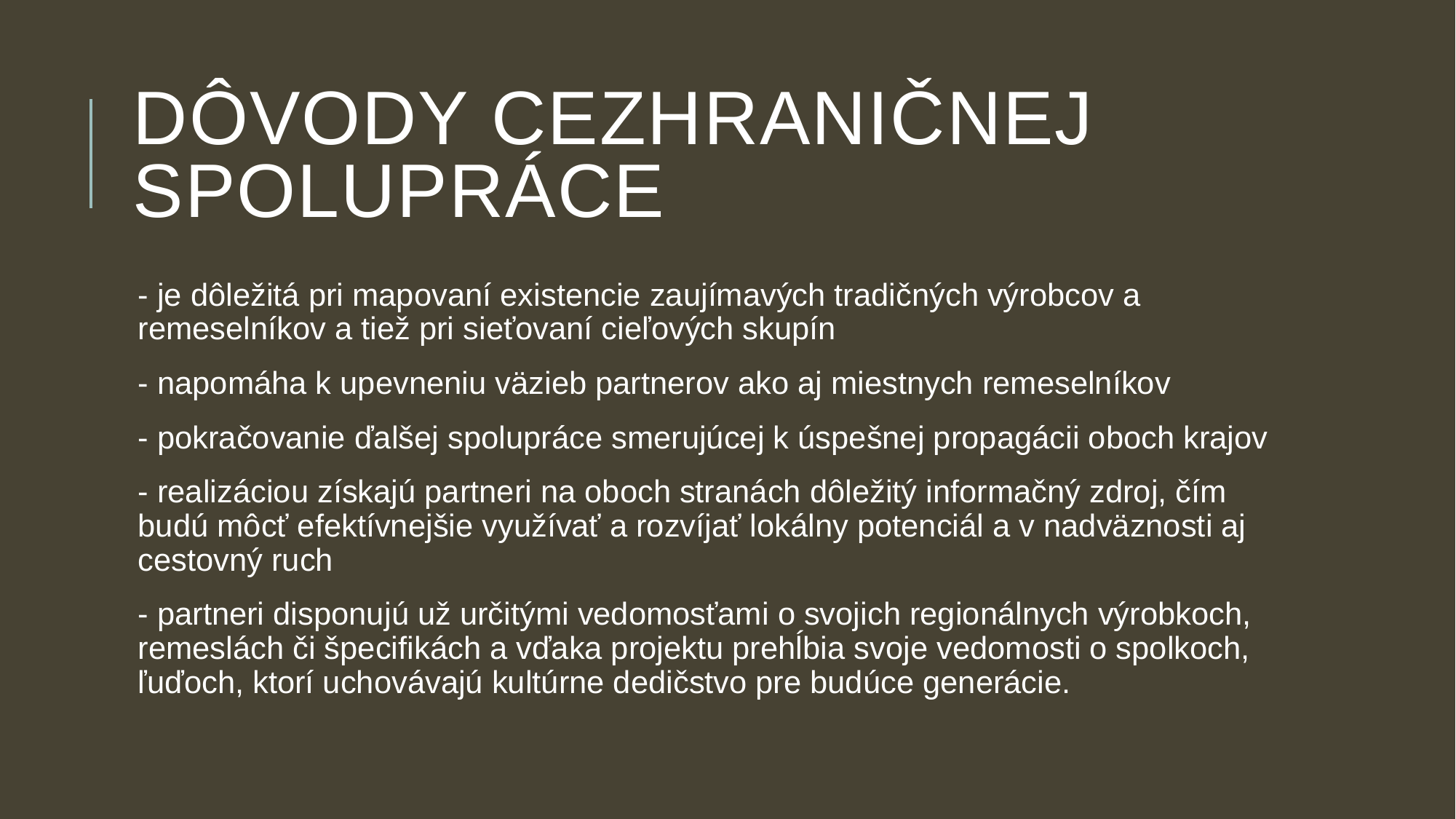

# Dôvody cezhraničnej spolupráce
- je dôležitá pri mapovaní existencie zaujímavých tradičných výrobcov a remeselníkov a tiež pri sieťovaní cieľových skupín
- napomáha k upevneniu väzieb partnerov ako aj miestnych remeselníkov
- pokračovanie ďalšej spolupráce smerujúcej k úspešnej propagácii oboch krajov
- realizáciou získajú partneri na oboch stranách dôležitý informačný zdroj, čím budú môcť efektívnejšie využívať a rozvíjať lokálny potenciál a v nadväznosti aj cestovný ruch
- partneri disponujú už určitými vedomosťami o svojich regionálnych výrobkoch, remeslách či špecifikách a vďaka projektu prehĺbia svoje vedomosti o spolkoch, ľuďoch, ktorí uchovávajú kultúrne dedičstvo pre budúce generácie.